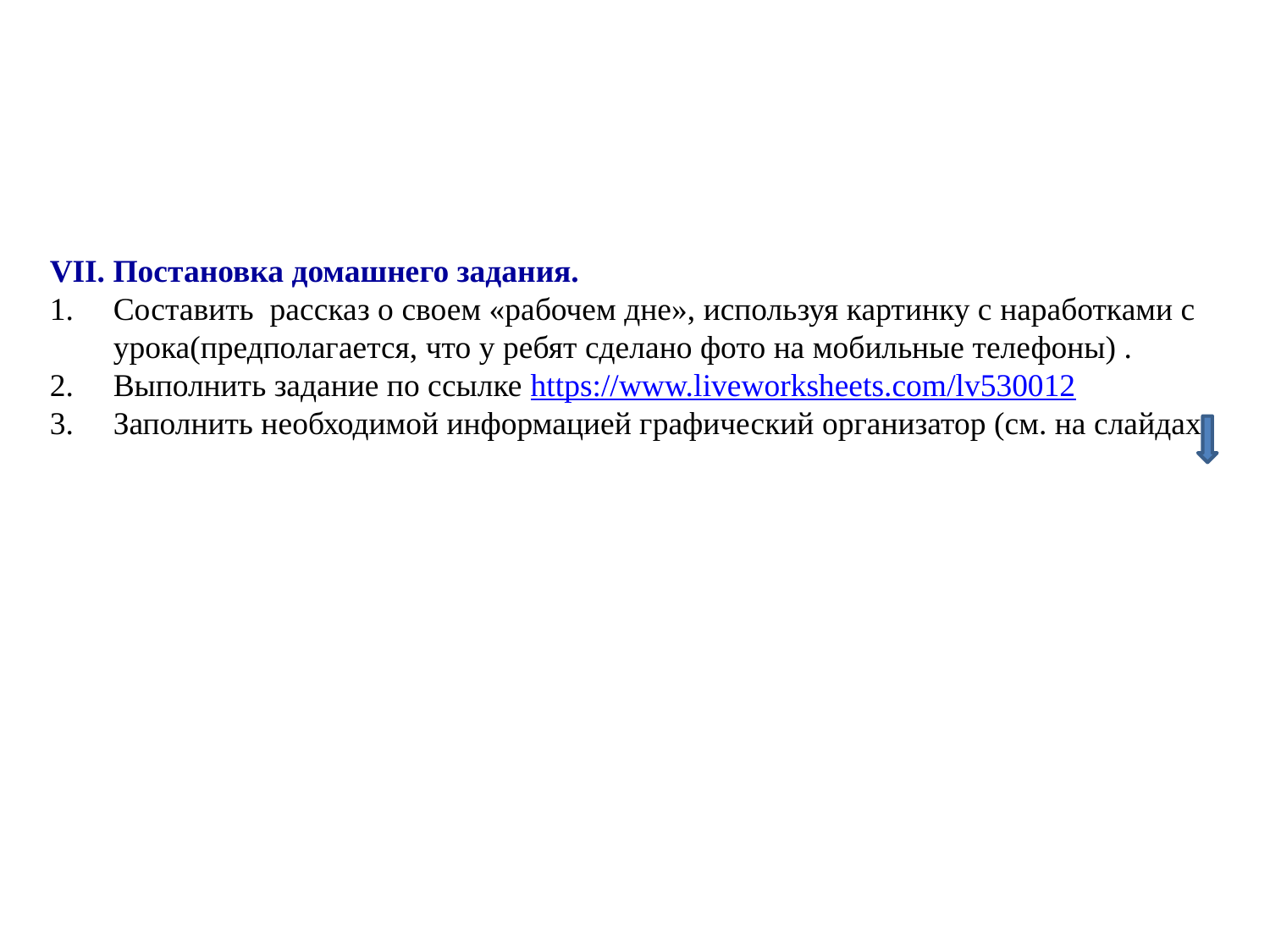

VII. Постановка домашнего задания.
Составить  рассказ о своем «рабочем дне», используя картинку с наработками с урока(предполагается, что у ребят сделано фото на мобильные телефоны) .
Выполнить задание по ссылке https://www.liveworksheets.com/lv530012
Заполнить необходимой информацией графический организатор (см. на слайдах